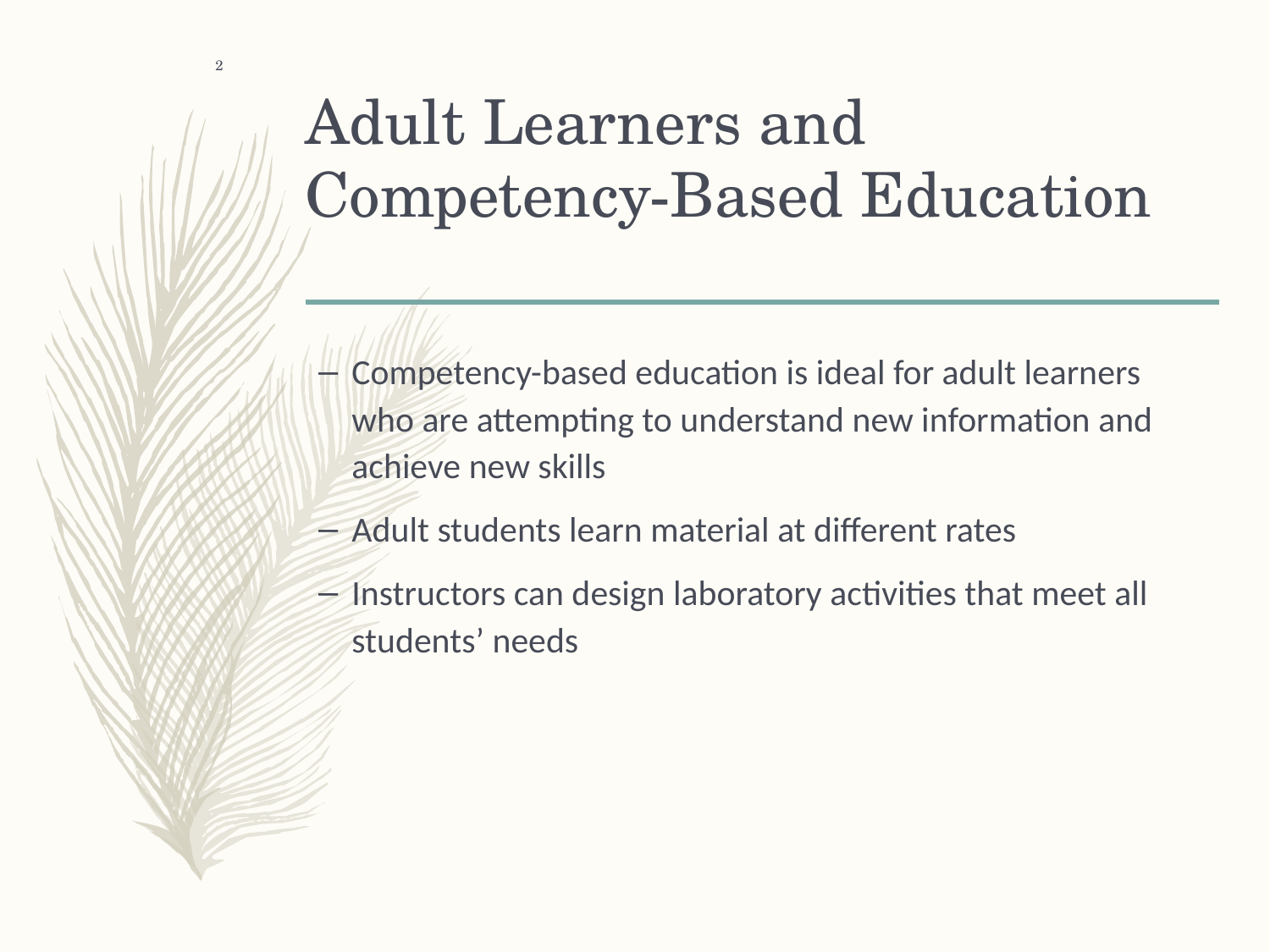

# Adult Learners and Competency-Based Education
 2

Competency-based education is ideal for adult learners who are attempting to understand new information and achieve new skills
Adult students learn material at different rates
Instructors can design laboratory activities that meet all students’ needs